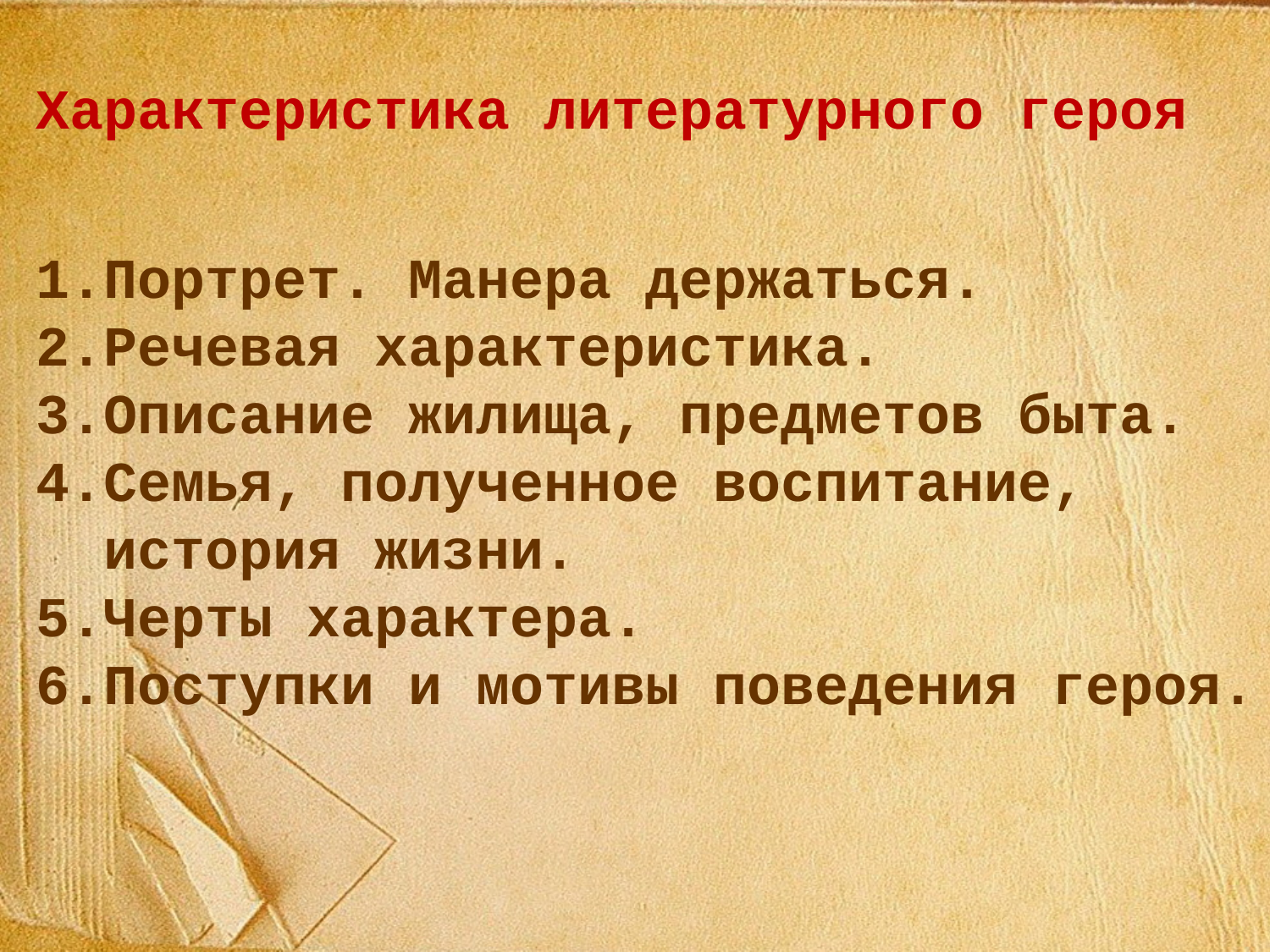

Характеристика литературного героя
Портрет. Манера держаться.
Речевая характеристика.
Описание жилища, предметов быта.
Семья, полученное воспитание,
  история жизни.
5.Черты характера.
6.Поступки и мотивы поведения героя.